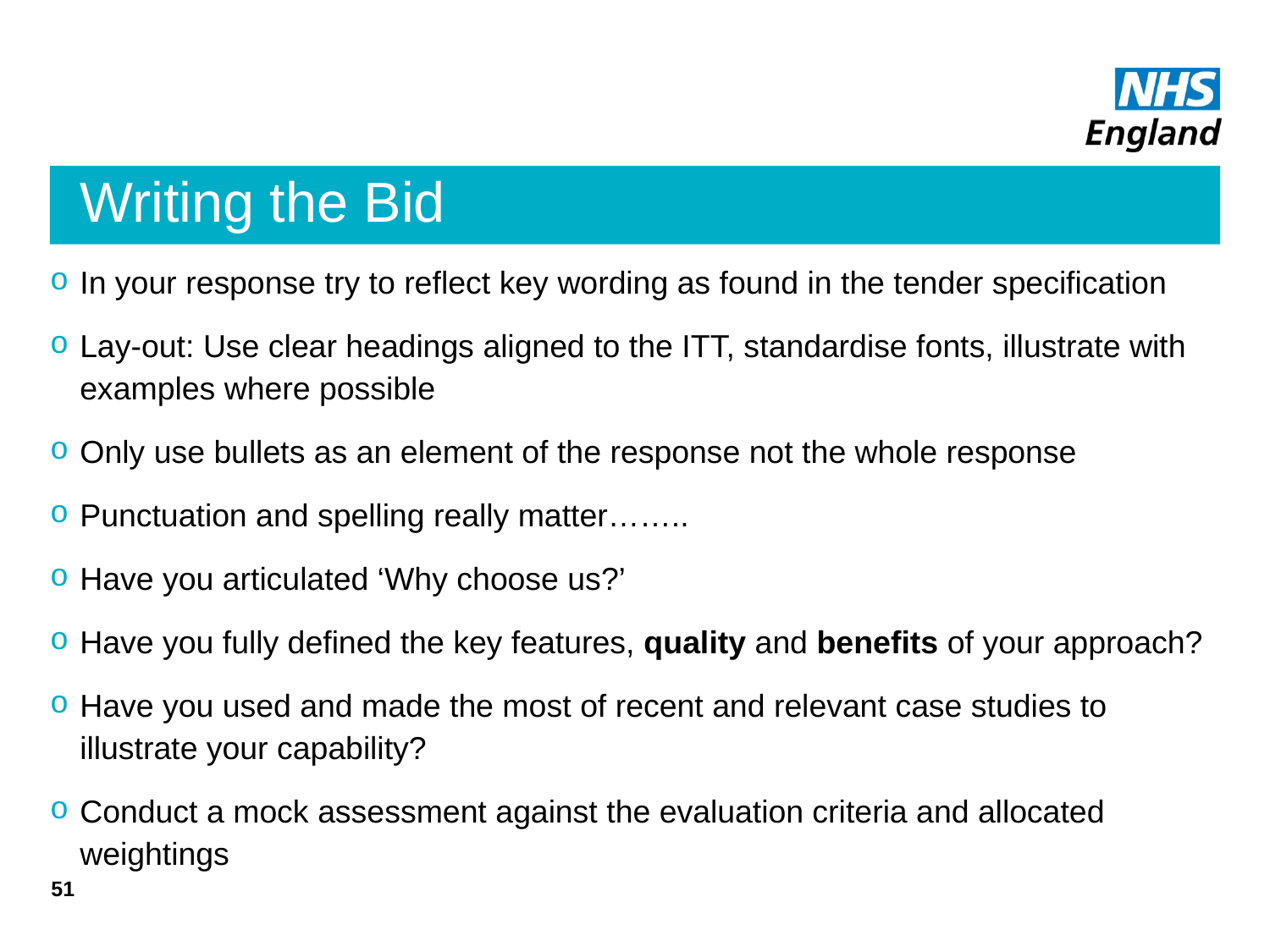

# Writing the Bid
In your response try to reflect key wording as found in the tender specification
Lay-out: Use clear headings aligned to the ITT, standardise fonts, illustrate with examples where possible
Only use bullets as an element of the response not the whole response
Punctuation and spelling really matter……..
Have you articulated ‘Why choose us?’
Have you fully defined the key features, quality and benefits of your approach?
Have you used and made the most of recent and relevant case studies to illustrate your capability?
Conduct a mock assessment against the evaluation criteria and allocated weightings

51